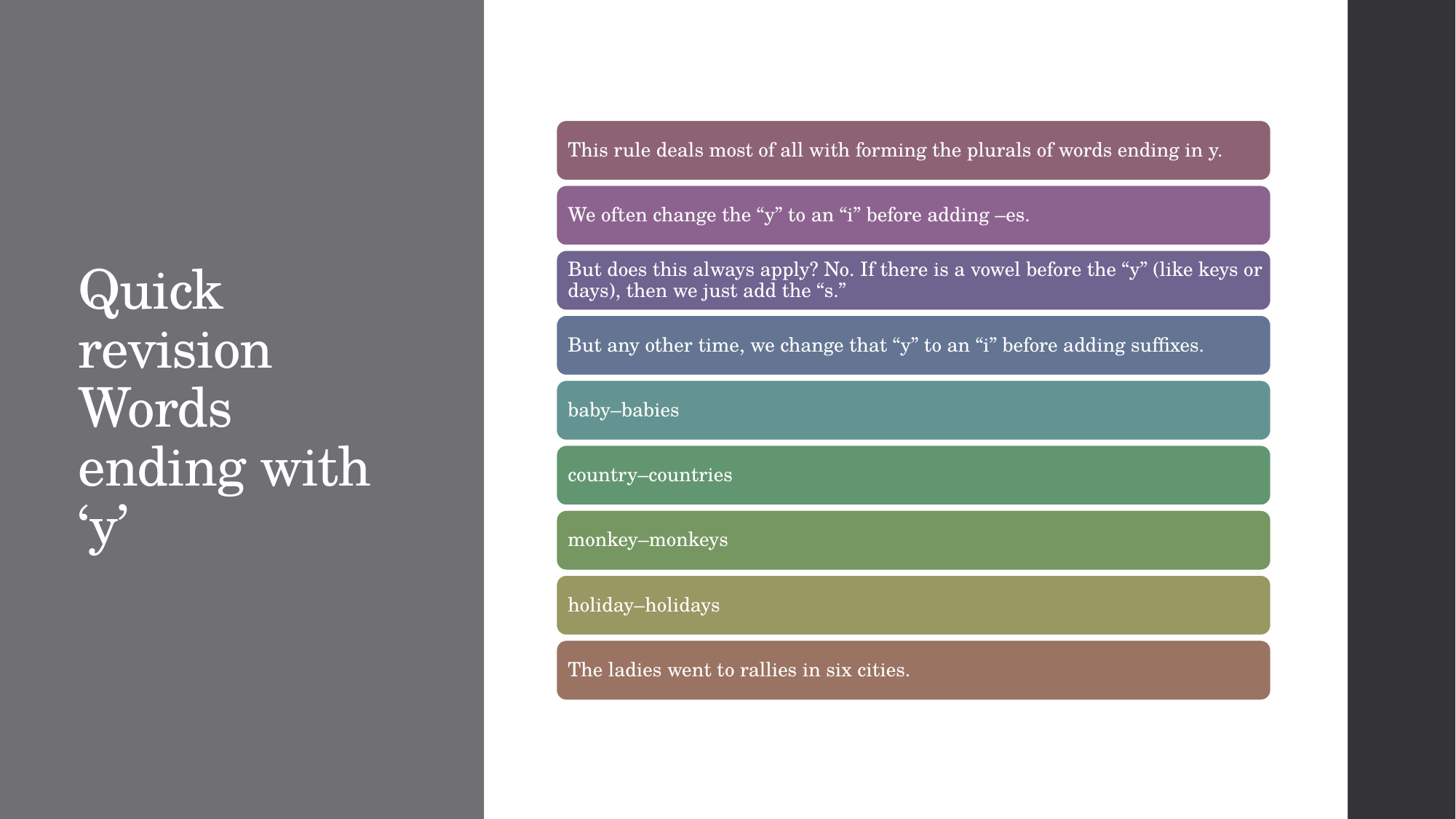

This rule deals most of all with forming the plurals of words ending in y.
We often change the “y” to an “i” before adding –es.
But does this always apply? No. If there is a vowel before the “y” (like keys or days), then we just add the “s.”
But any other time, we change that “y” to an “i” before adding suffixes.
baby–babies
country–countries
monkey–monkeys
holiday–holidays
The ladies went to rallies in six cities.
# Quick revision Words ending with ‘y’